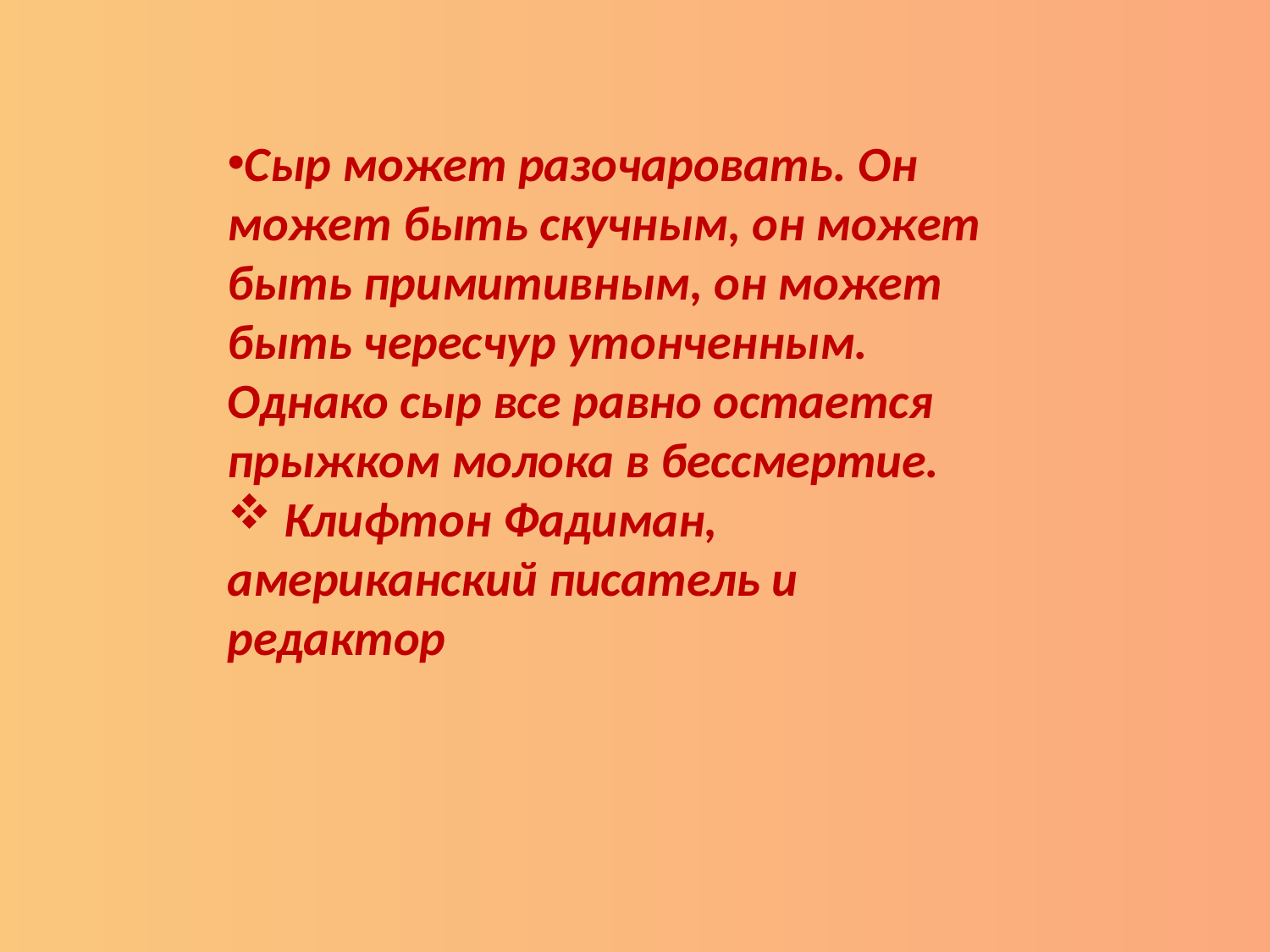

Сыр может разочаровать. Он может быть скучным, он может быть примитивным, он может быть чересчур утонченным. Однако сыр все равно остается прыжком молока в бессмертие.
 Клифтон Фадиман, американский писатель и редактор